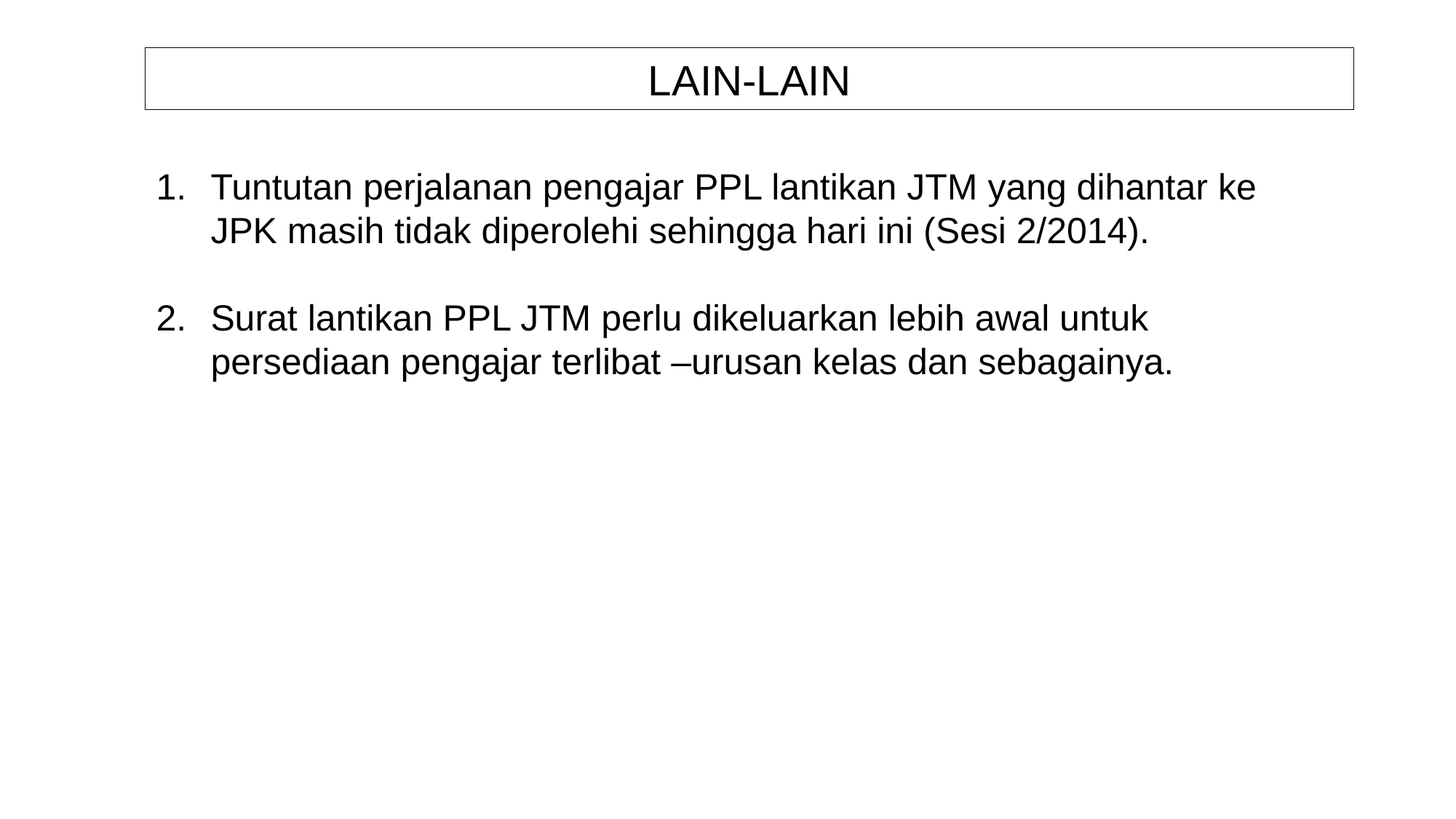

LAIN-LAIN
Tuntutan perjalanan pengajar PPL lantikan JTM yang dihantar ke JPK masih tidak diperolehi sehingga hari ini (Sesi 2/2014).

Surat lantikan PPL JTM perlu dikeluarkan lebih awal untuk persediaan pengajar terlibat –urusan kelas dan sebagainya.